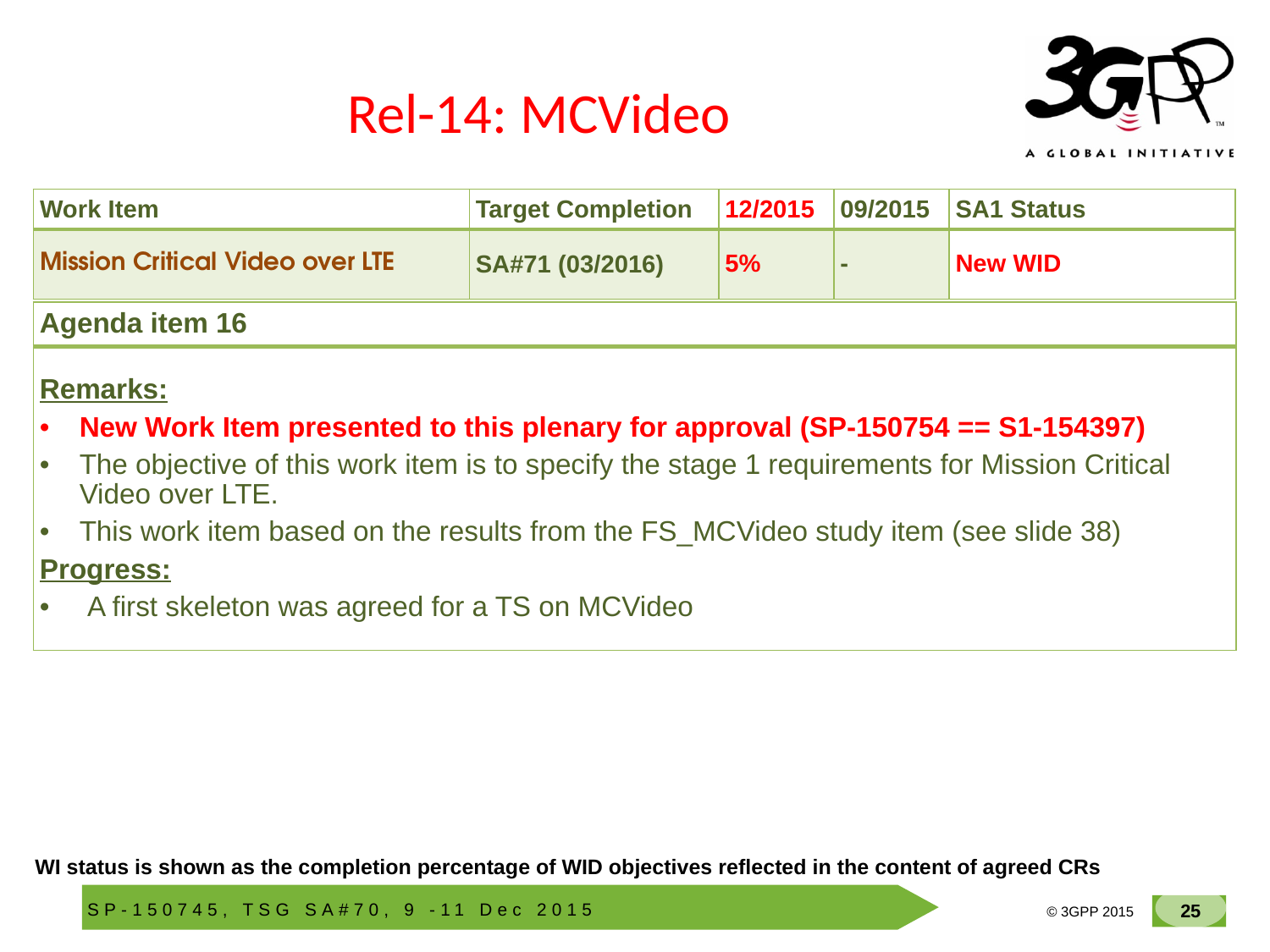

# Rel-14: MCVideo
| Work Item | Target Completion | 12/2015 | 09/2015 | SA1 Status |
| --- | --- | --- | --- | --- |
| Mission Critical Video over LTE | SA#71 (03/2016) | 5% | - | New WID |
| Agenda item 16 |
| --- |
|  |
| Remarks: New Work Item presented to this plenary for approval (SP-150754 == S1-154397) The objective of this work item is to specify the stage 1 requirements for Mission Critical Video over LTE. This work item based on the results from the FS\_MCVideo study item (see slide 38) Progress: A first skeleton was agreed for a TS on MCVideo |
WI status is shown as the completion percentage of WID objectives reflected in the content of agreed CRs